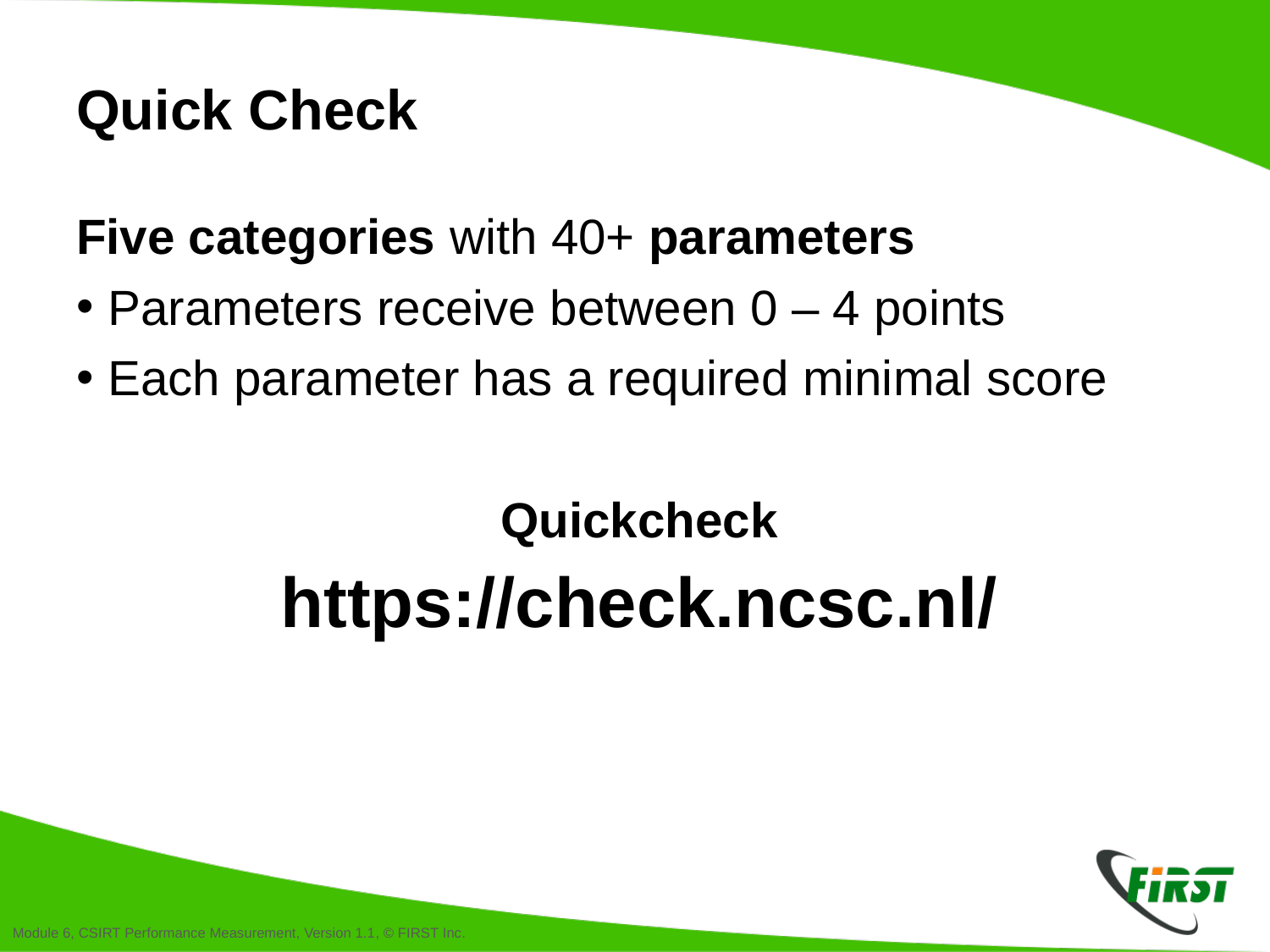

# Quick Check
Five categories with 40+ parameters
Parameters receive between 0 – 4 points
Each parameter has a required minimal score

Quickcheck
https://check.ncsc.nl/